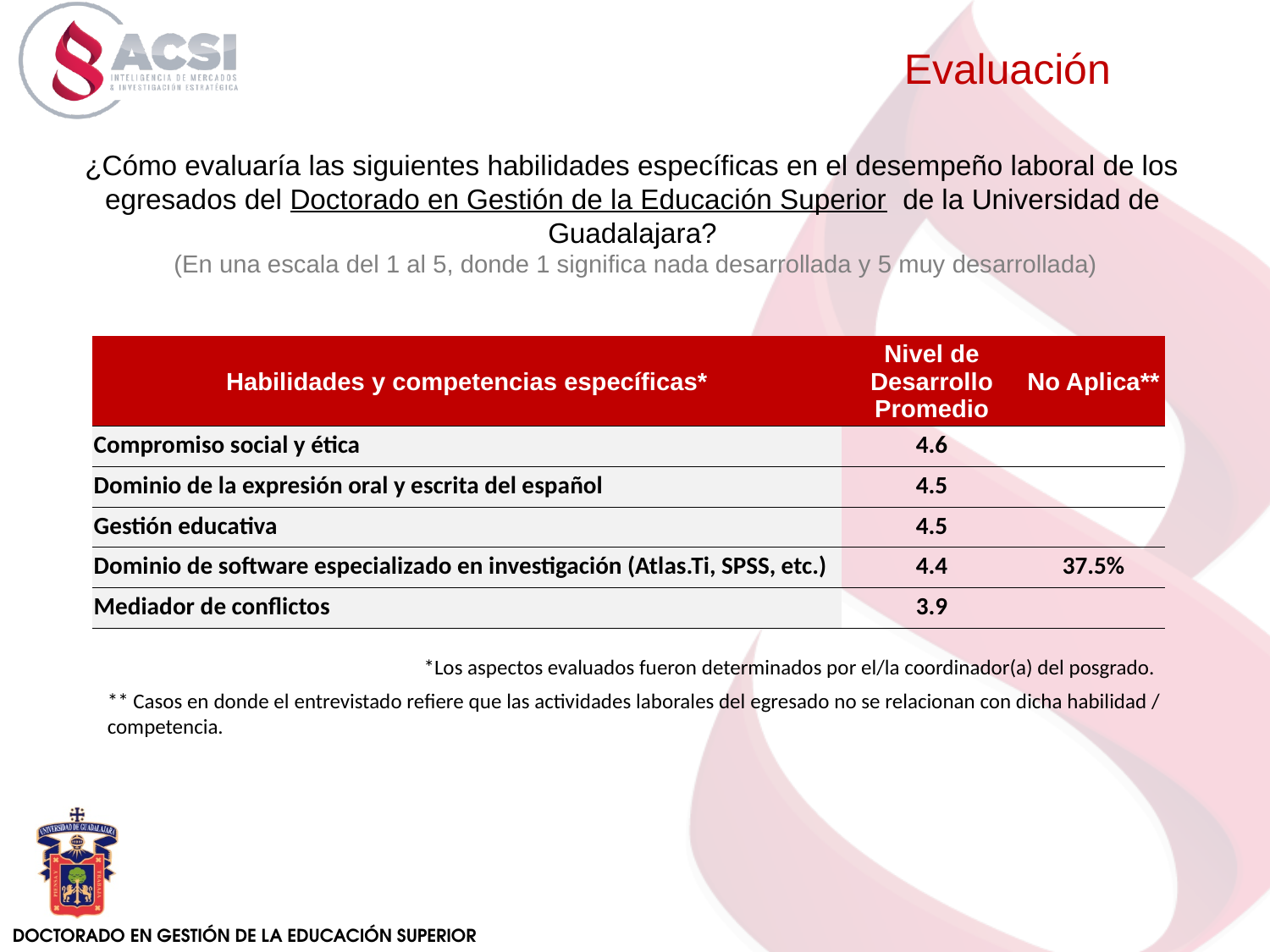

Evaluación
¿Cómo evaluaría las siguientes habilidades específicas en el desempeño laboral de los egresados del Doctorado en Gestión de la Educación Superior  de la Universidad de Guadalajara?
 (En una escala del 1 al 5, donde 1 significa nada desarrollada y 5 muy desarrollada)
| Habilidades y competencias específicas\* | Nivel de Desarrollo Promedio | No Aplica\*\* |
| --- | --- | --- |
| Compromiso social y ética | 4.6 |  |
| Dominio de la expresión oral y escrita del español | 4.5 |  |
| Gestión educativa | 4.5 |  |
| Dominio de software especializado en investigación (Atlas.Ti, SPSS, etc.) | 4.4 | 37.5% |
| Mediador de conflictos | 3.9 |  |
*Los aspectos evaluados fueron determinados por el/la coordinador(a) del posgrado.
** Casos en donde el entrevistado refiere que las actividades laborales del egresado no se relacionan con dicha habilidad / competencia.